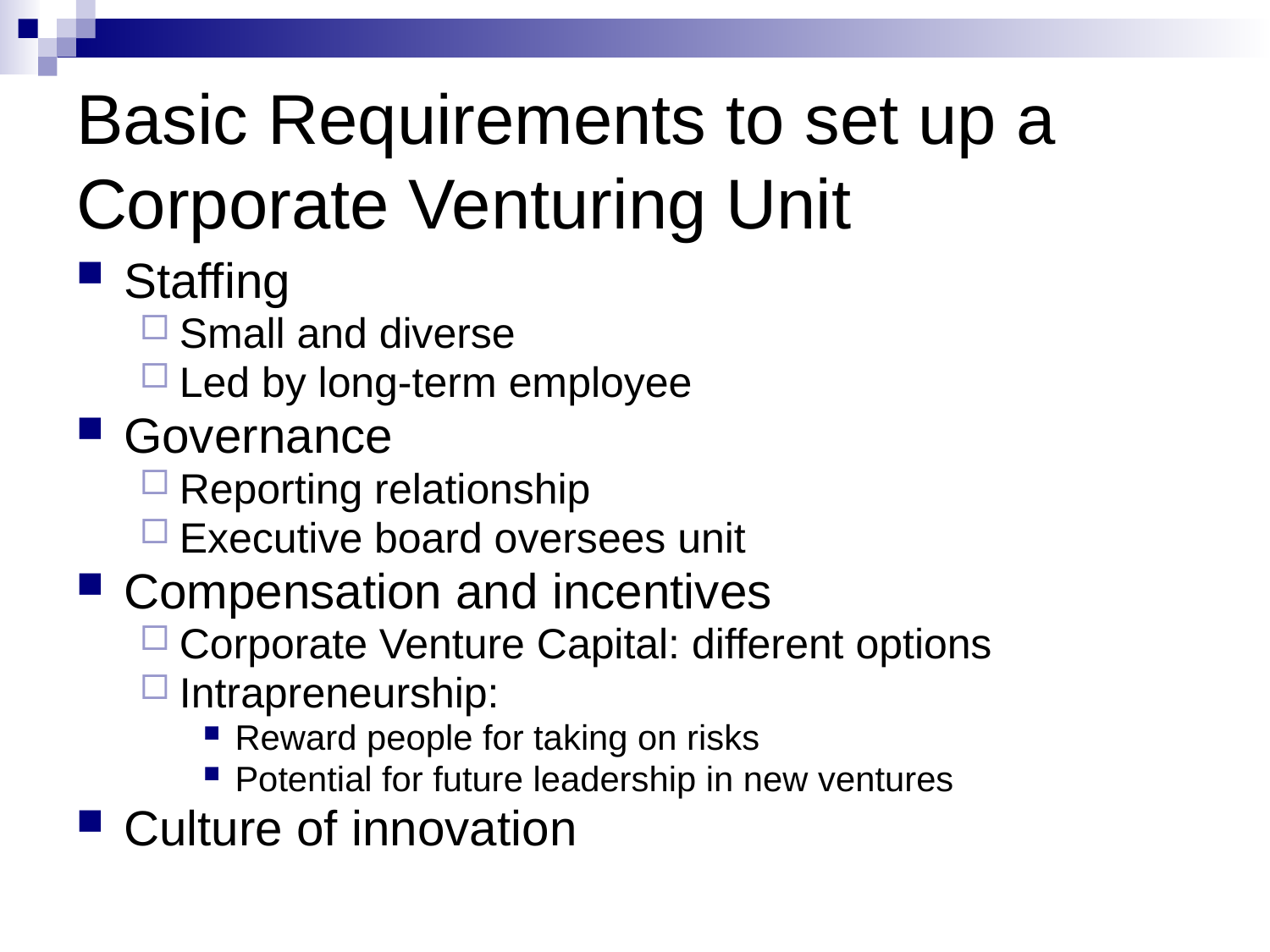

# Basic Requirements to set up a Corporate Venturing Unit
Staffing
Small and diverse
Led by long-term employee
Governance
Reporting relationship
Executive board oversees unit
Compensation and incentives
Corporate Venture Capital: different options
Intrapreneurship:
Reward people for taking on risks
Potential for future leadership in new ventures
Culture of innovation